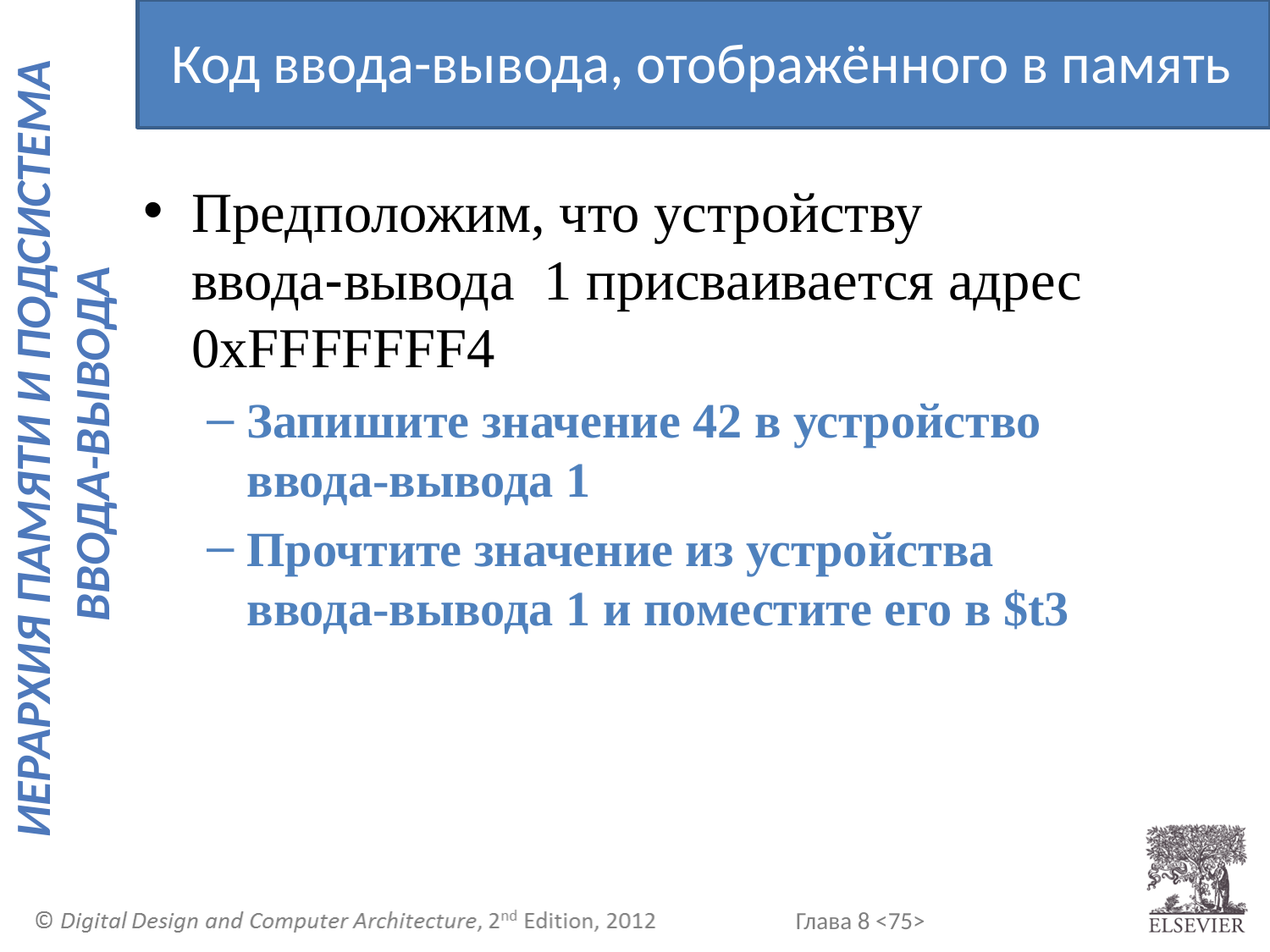

Код ввода-вывода, отображённого в память

Предположим, что устройству ввода‑вывода 1 присваивается адрес 0xFFFFFFF4
Запишите значение 42 в устройство ввода‑вывода 1
Прочтите значение из устройства ввода‑вывода 1 и поместите его в $t3